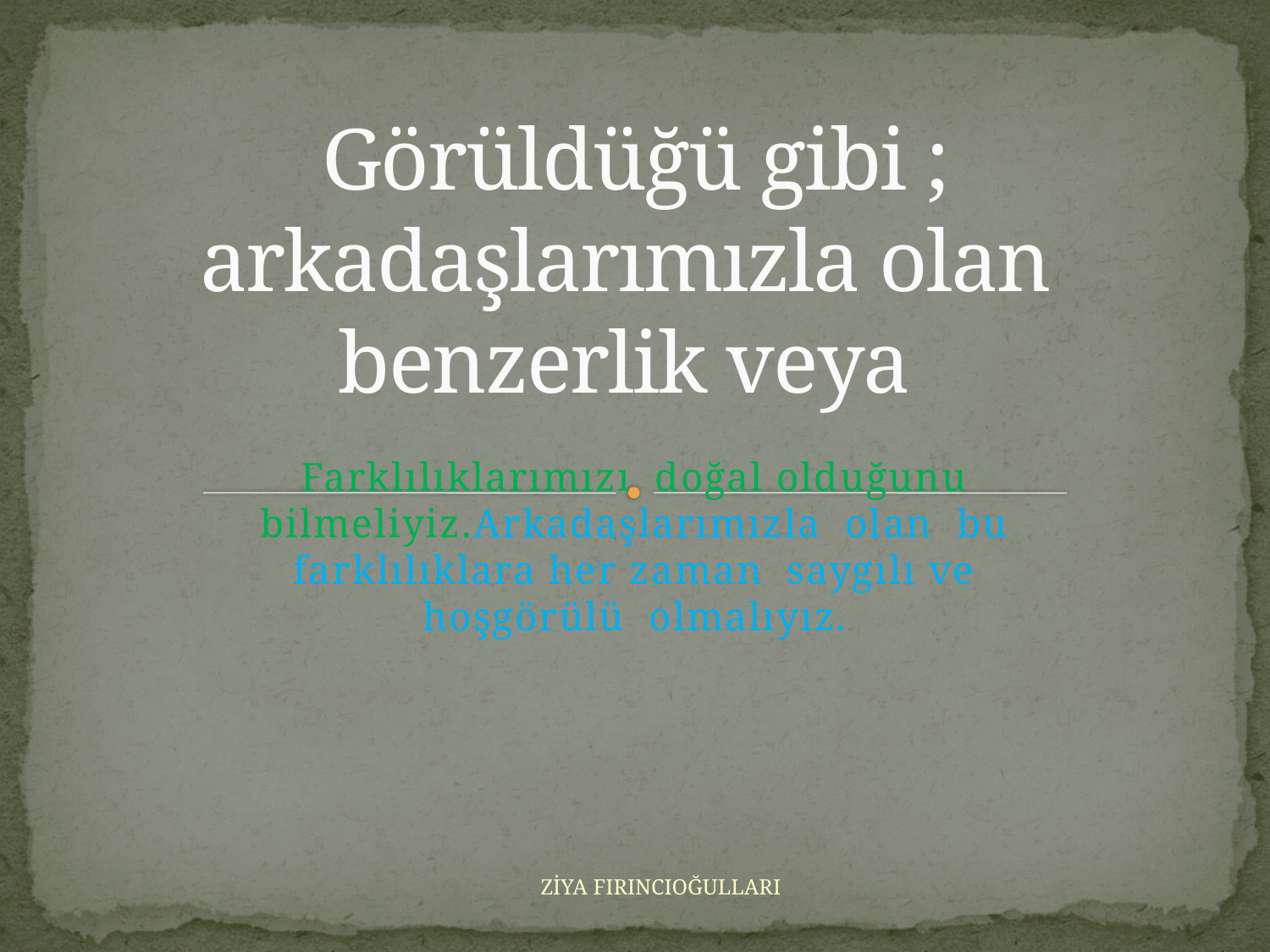

# Görüldüğü gibi ; arkadaşlarımızla olan  benzerlik veya
Farklılıklarımızı  doğal olduğunu bilmeliyiz.Arkadaşlarımızla  olan  bu farklılıklara her zaman  saygılı ve hoşgörülü  olmalıyız.

ZİYA FIRINCIOĞULLARI